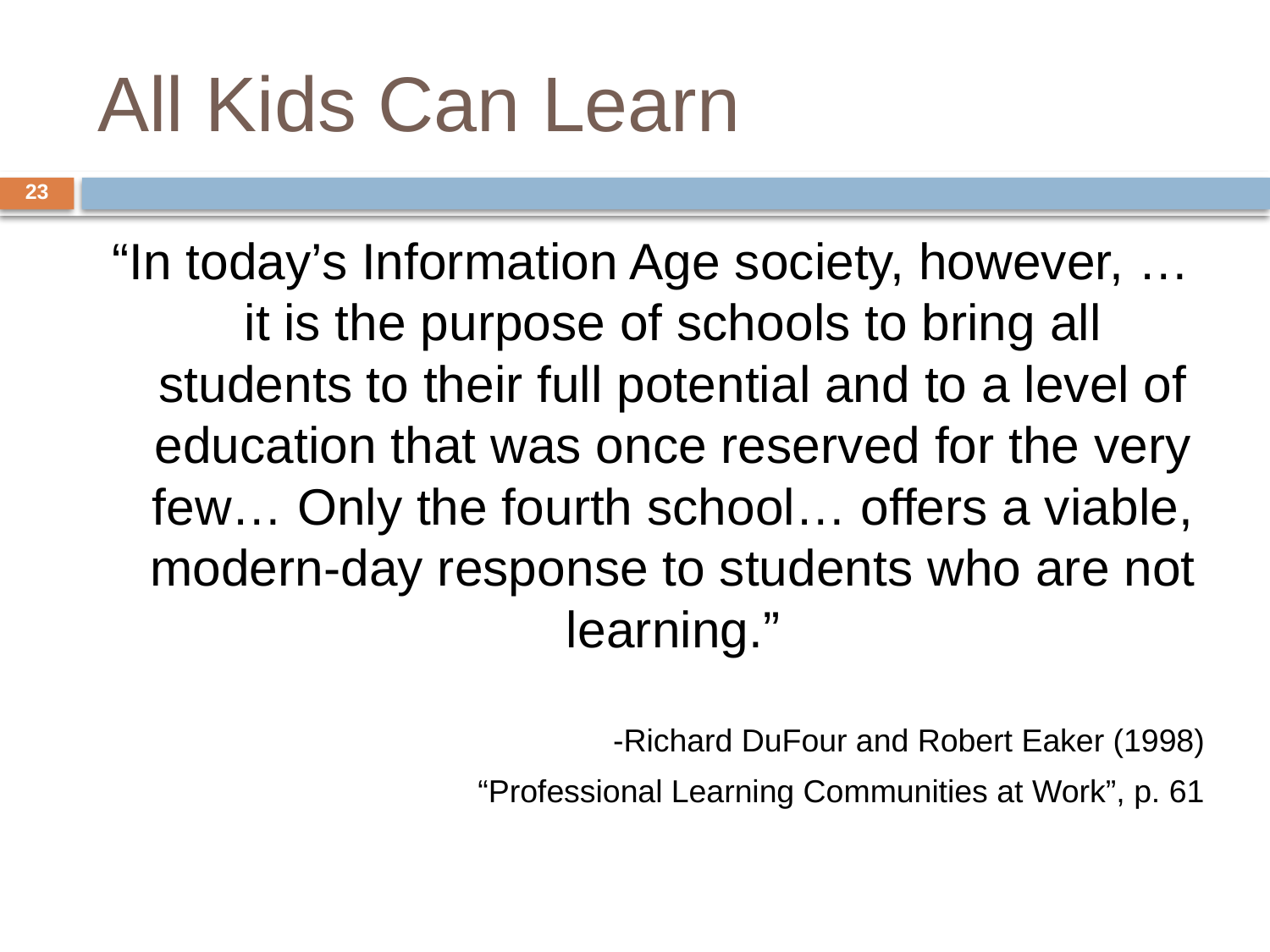

# All Kids Can Learn
23
“In today’s Information Age society, however, … it is the purpose of schools to bring all students to their full potential and to a level of education that was once reserved for the very few… Only the fourth school… offers a viable, modern-day response to students who are not learning.”

-Richard DuFour and Robert Eaker (1998)
“Professional Learning Communities at Work”, p. 61